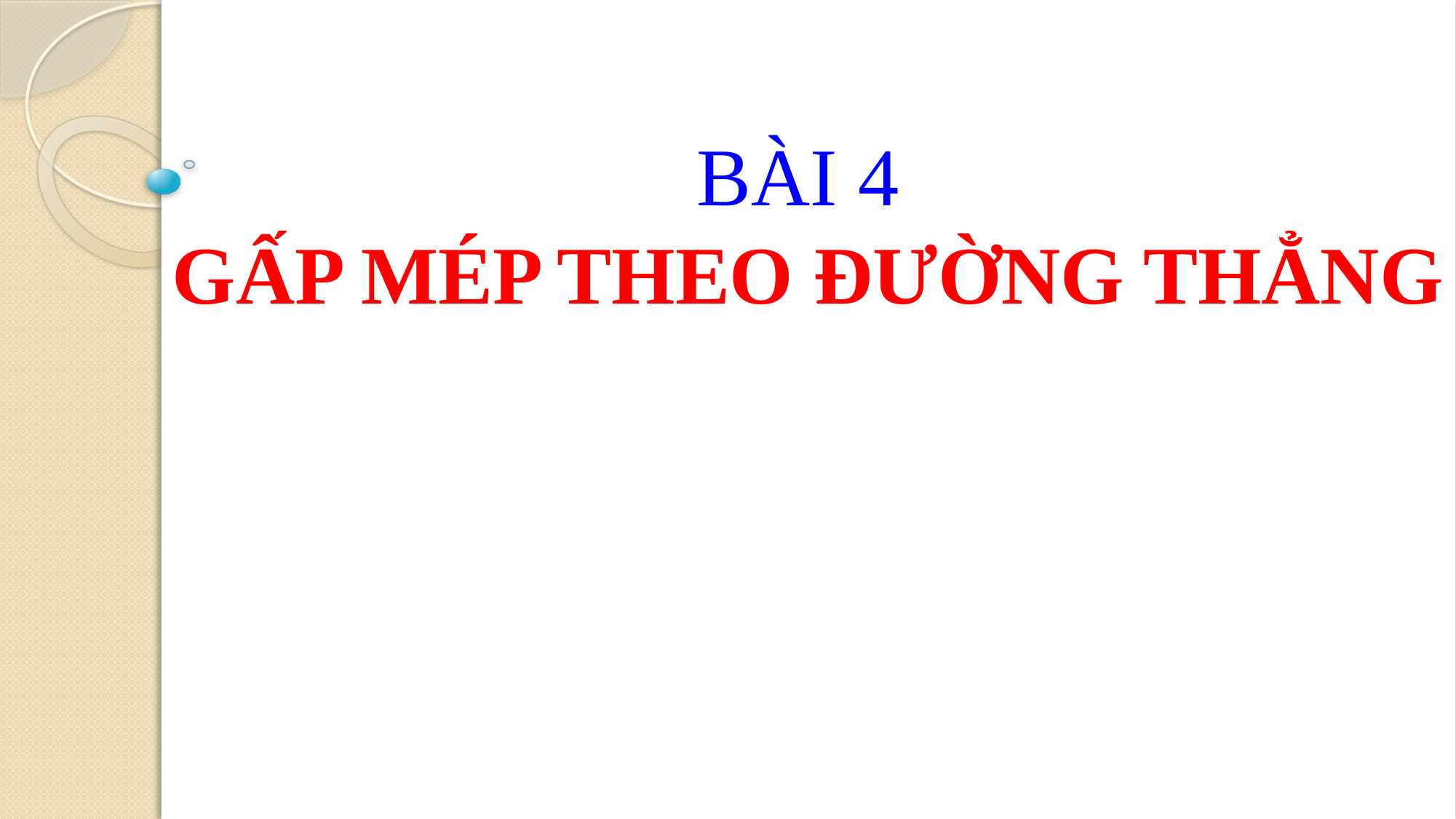

# BÀI 4 GẤP MÉP THEO ĐƯỜNG THẲNG